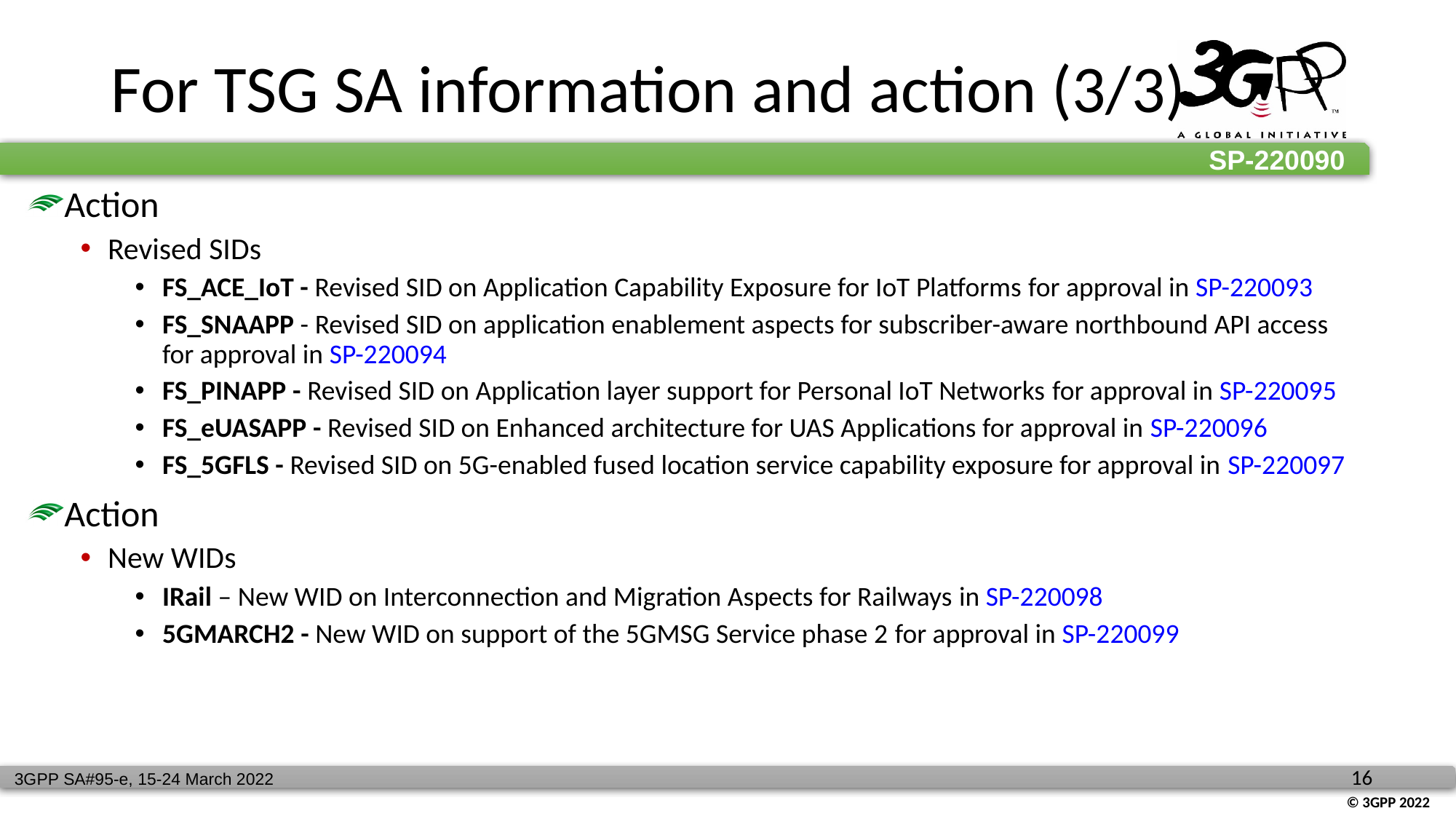

# For TSG SA information and action (3/3)
Action
Revised SIDs
FS_ACE_IoT - Revised SID on Application Capability Exposure for IoT Platforms for approval in SP-220093
FS_SNAAPP - Revised SID on application enablement aspects for subscriber-aware northbound API access for approval in SP-220094
FS_PINAPP - Revised SID on Application layer support for Personal IoT Networks for approval in SP-220095
FS_eUASAPP - Revised SID on Enhanced architecture for UAS Applications for approval in SP-220096
FS_5GFLS - Revised SID on 5G-enabled fused location service capability exposure for approval in SP-220097
Action
New WIDs
IRail – New WID on Interconnection and Migration Aspects for Railways in SP-220098
5GMARCH2 - New WID on support of the 5GMSG Service phase 2 for approval in SP-220099